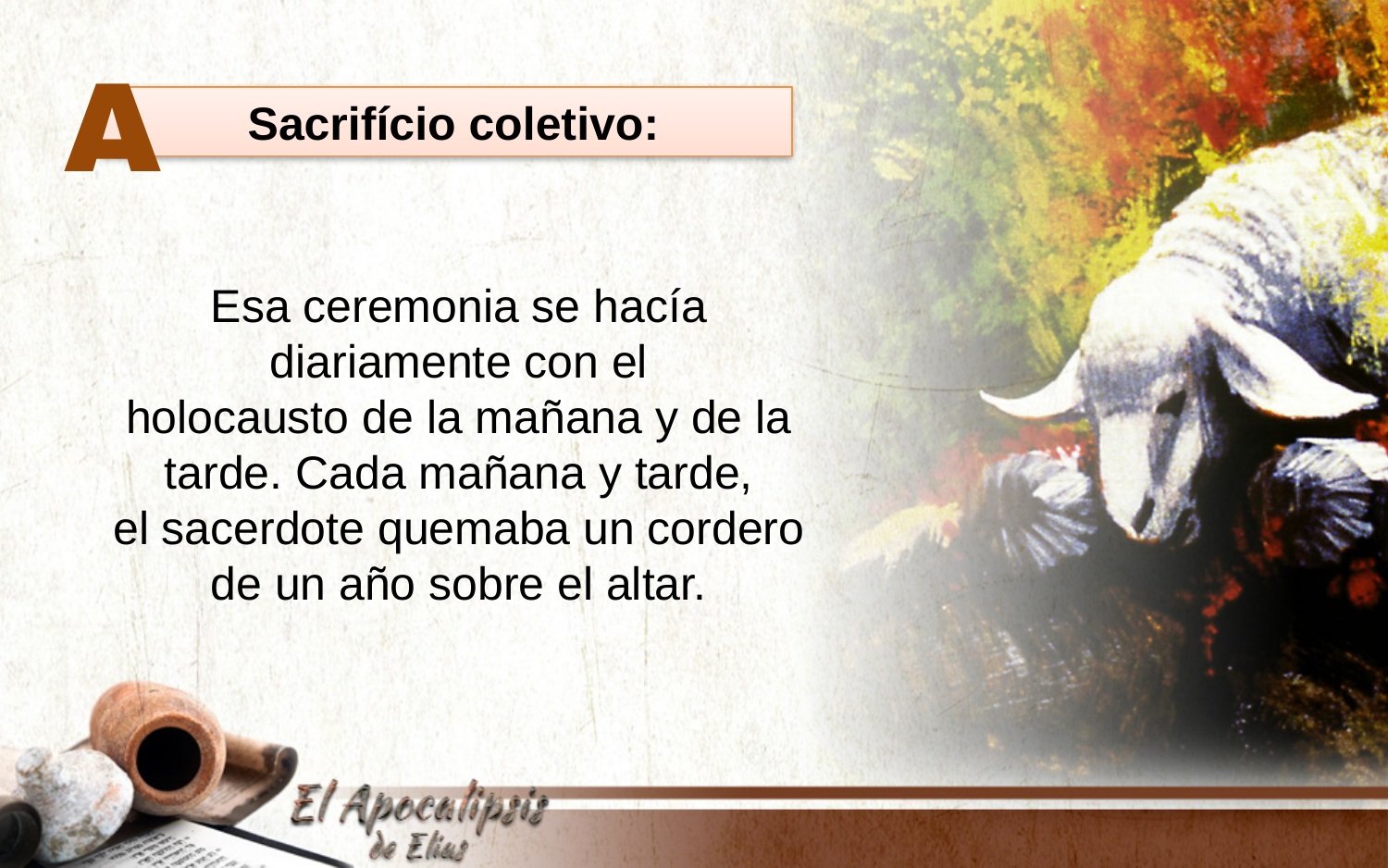

A
 Sacrifício coletivo:
Esa ceremonia se hacía diariamente con el
holocausto de la mañana y de la tarde. Cada mañana y tarde,
el sacerdote quemaba un cordero de un año sobre el altar.